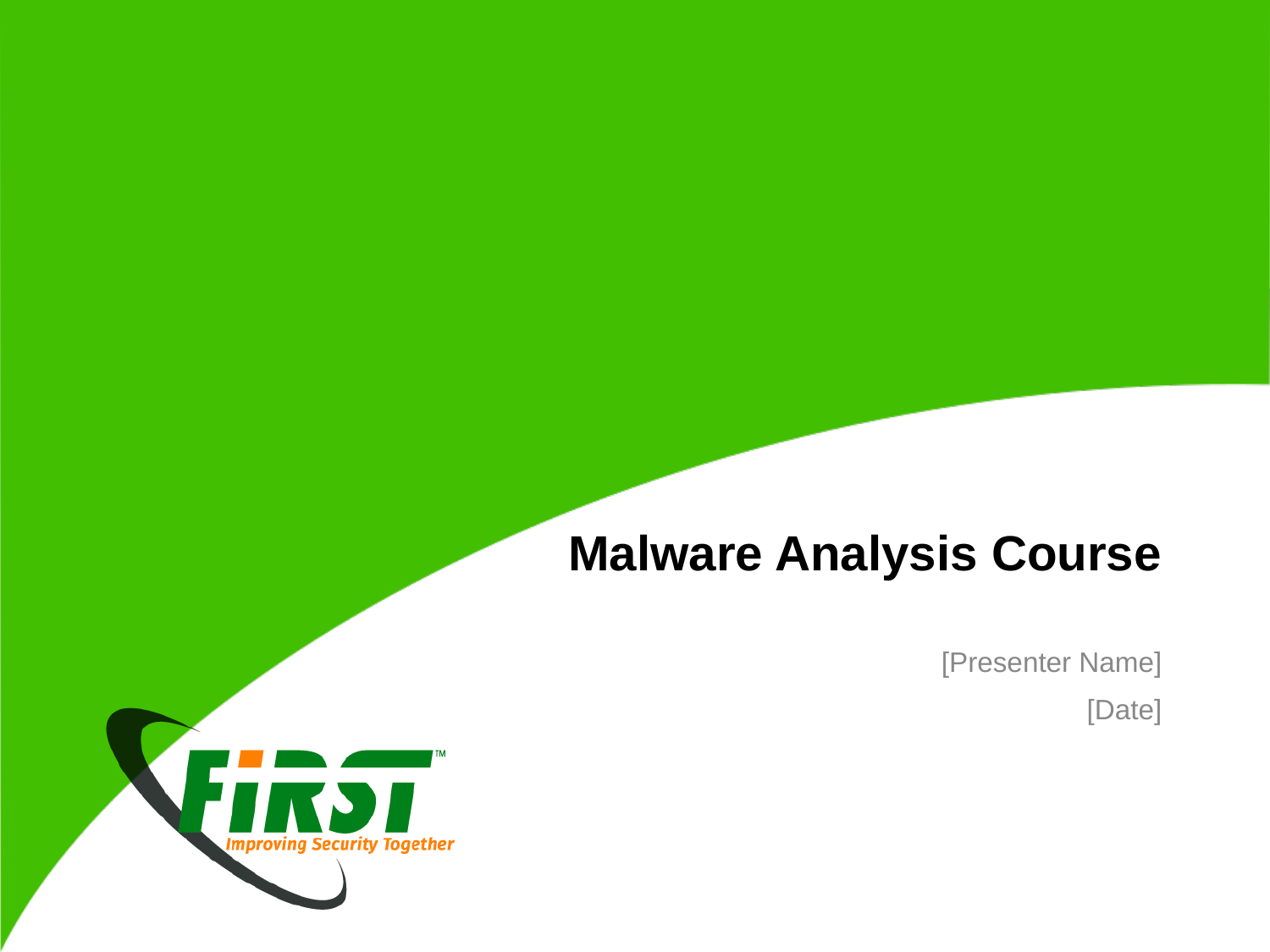

# Malware Analysis Course
[Presenter Name]
[Date]